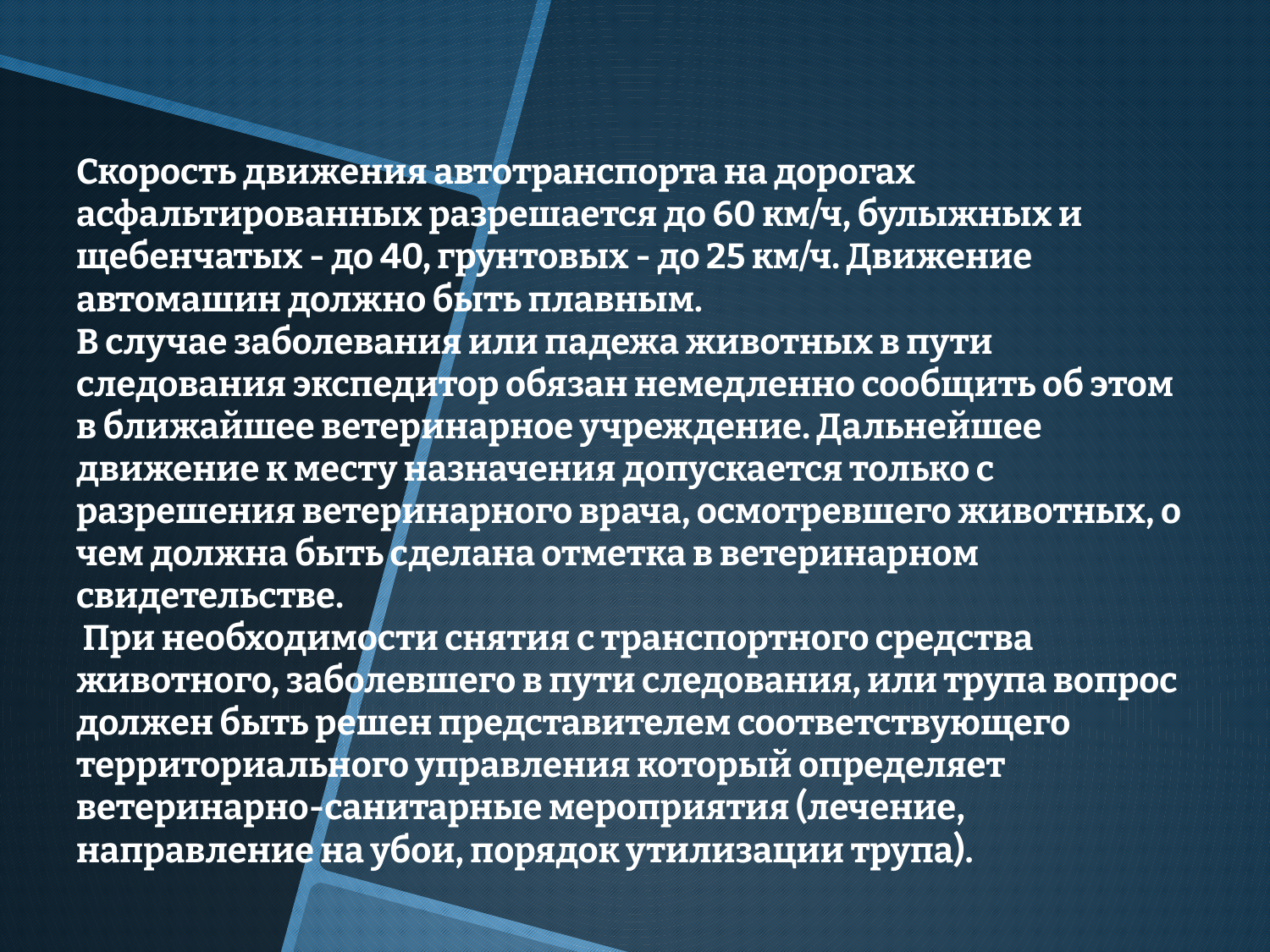

# Скорость движения автотранспорта на дорогах асфальтированных разрешается до 60 км/ч, булыжных и щебенчатых - до 40, грунтовых - до 25 км/ч. Движение автомашин должно быть плавным. В случае заболевания или падежа животных в пути следования экспедитор обязан немедленно сообщить об этом в ближайшее ветеринарное учреждение. Дальнейшее движение к месту назначения допускается только с разрешения ветеринарного врача, осмотревшего животных, о чем должна быть сделана отметка в ветеринарном свидетельстве. При необходимости снятия с транспортного средства животного, заболевшего в пути следования, или трупа вопрос должен быть решен представителем соответствующего территориального управления который определяет ветеринарно-санитарные мероприятия (лечение, направление на убои, порядок утилизации трупа).